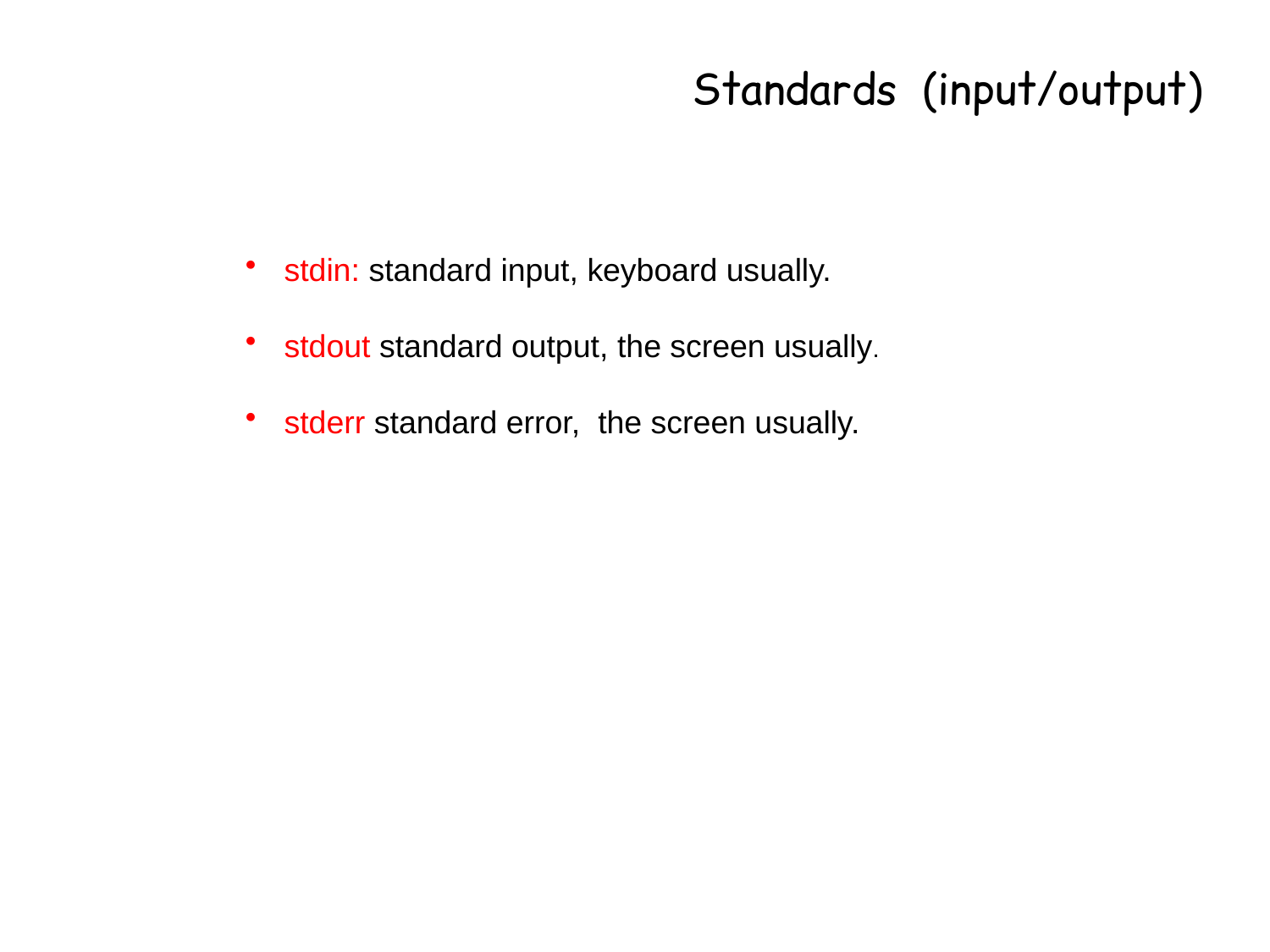

Standards  (input/output)
 stdin: standard input, keyboard usually.
 stdout standard output, the screen usually.
 stderr standard error,  the screen usually.